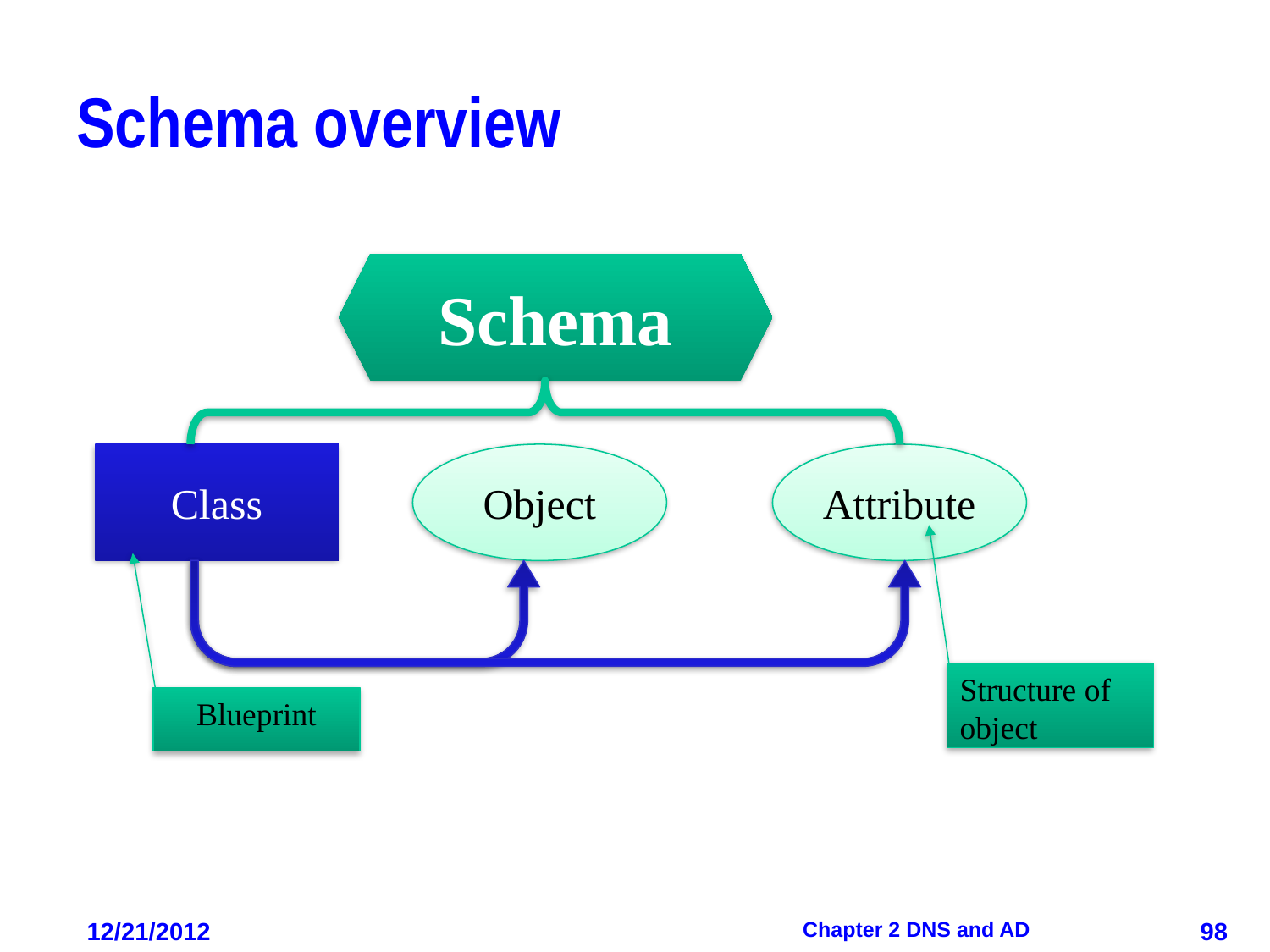

# Schema overview

Schema
Class
Object
Attribute

Structure of object
Blueprint
12/21/2012
Chapter 2 DNS and AD
98